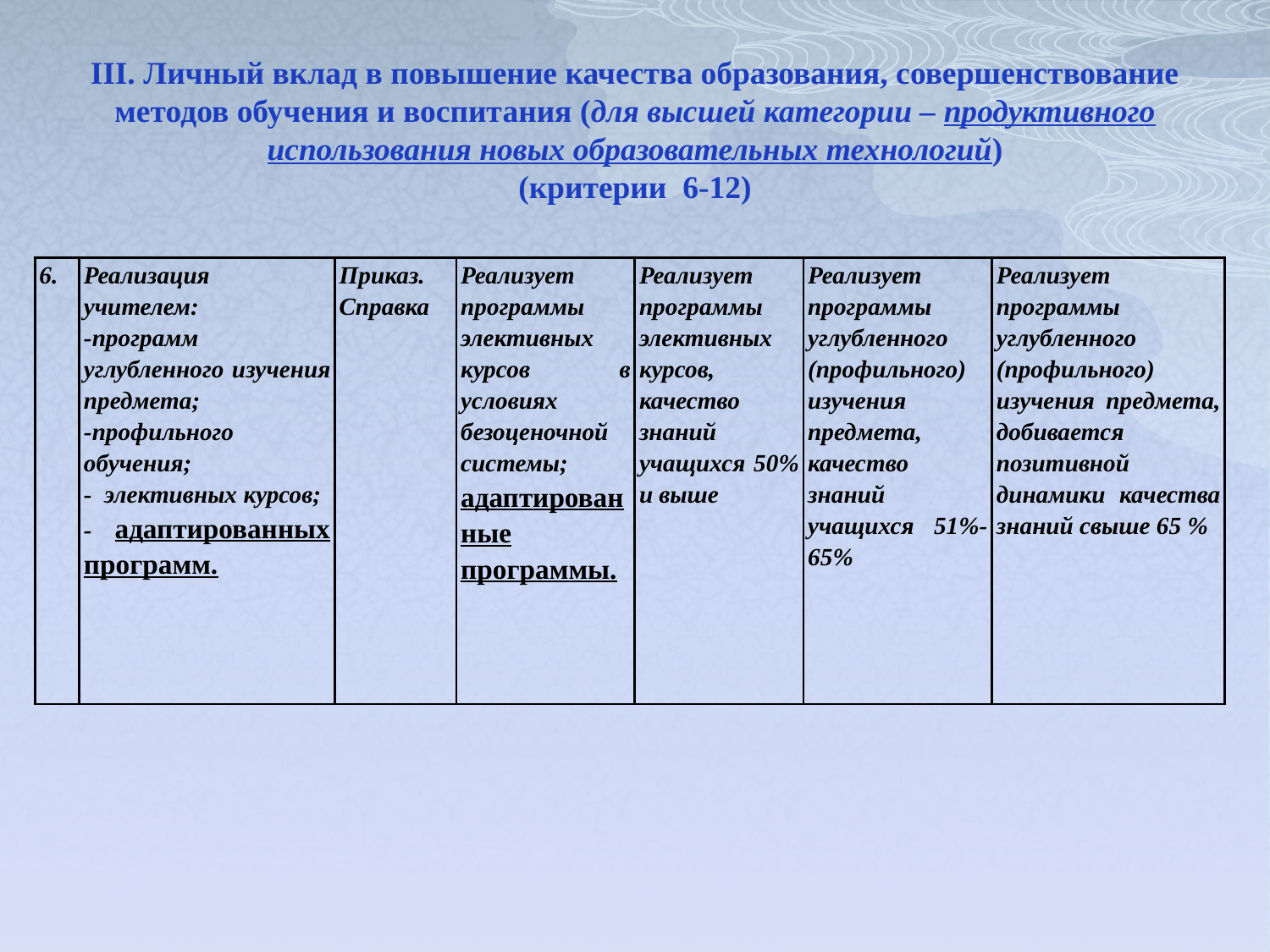

# III. Личный вклад в повышение качества образования, совершенствование методов обучения и воспитания (для высшей категории – продуктивного использования новых образовательных технологий) (критерии  6-12)
| 6. | Реализация учителем: -программ углубленного изучения предмета; -профильного обучения; - элективных курсов; - адаптированных программ. | Приказ. Справка | Реализует программы элективных курсов в условиях безоценочной системы; адаптированные программы. | Реализует программы элективных курсов, качество знаний учащихся 50% и выше | Реализует программы углубленного (профильного) изучения предмета, качество знаний учащихся 51%-65% | Реализует программы углубленного (профильного) изучения предмета, добивается позитивной динамики качества знаний свыше 65 % |
| --- | --- | --- | --- | --- | --- | --- |